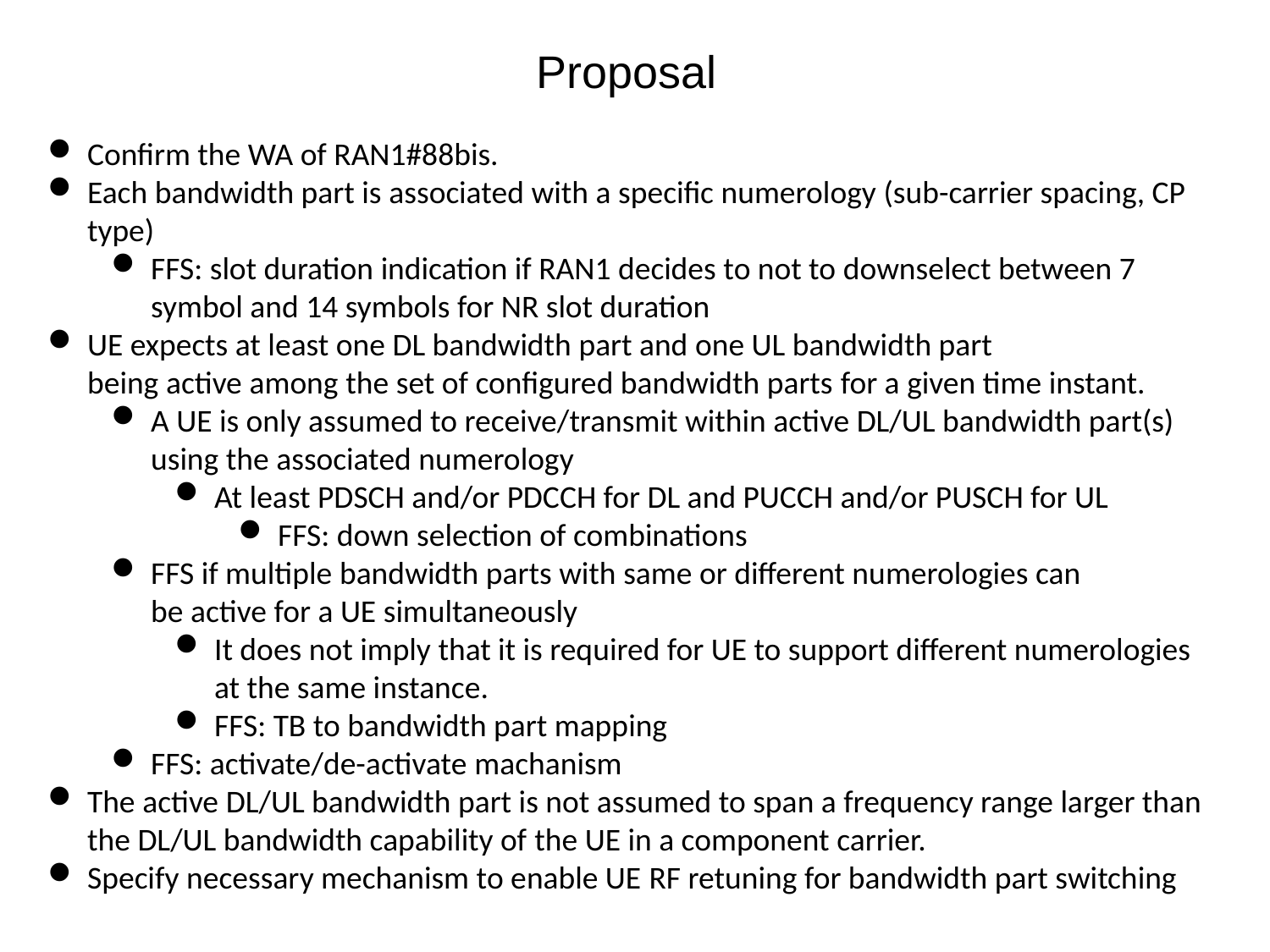

# Proposal
Confirm the WA of RAN1#88bis.
Each bandwidth part is associated with a specific numerology (sub-carrier spacing, CP type)
FFS: slot duration indication if RAN1 decides to not to downselect between 7 symbol and 14 symbols for NR slot duration
UE expects at least one DL bandwidth part and one UL bandwidth part being active among the set of configured bandwidth parts for a given time instant.
A UE is only assumed to receive/transmit within active DL/UL bandwidth part(s) using the associated numerology
At least PDSCH and/or PDCCH for DL and PUCCH and/or PUSCH for UL
FFS: down selection of combinations
FFS if multiple bandwidth parts with same or different numerologies can be active for a UE simultaneously
It does not imply that it is required for UE to support different numerologies at the same instance.
FFS: TB to bandwidth part mapping
FFS: activate/de-activate machanism
The active DL/UL bandwidth part is not assumed to span a frequency range larger than the DL/UL bandwidth capability of the UE in a component carrier.
Specify necessary mechanism to enable UE RF retuning for bandwidth part switching